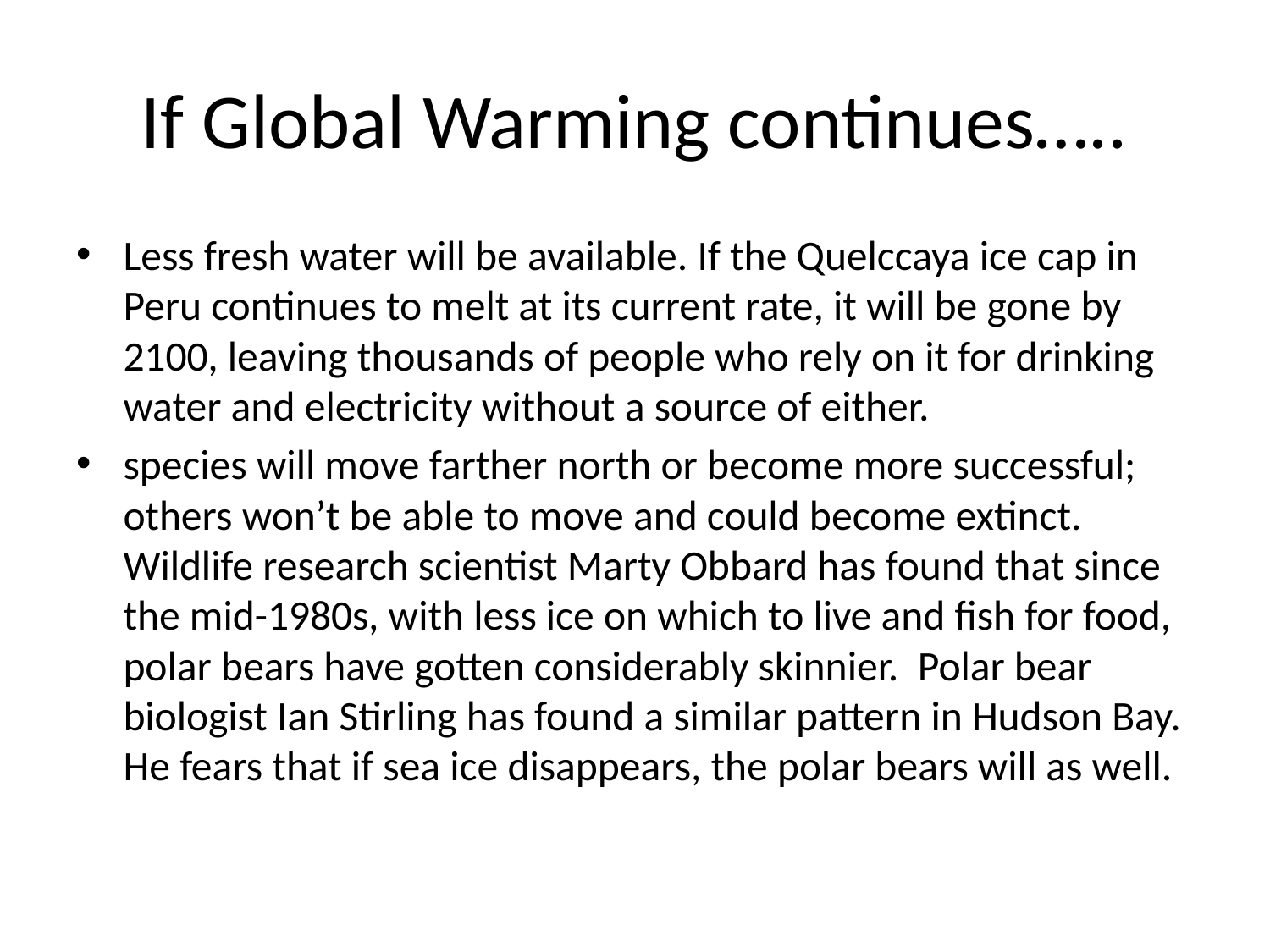

# If Global Warming continues…..
Less fresh water will be available. If the Quelccaya ice cap in Peru continues to melt at its current rate, it will be gone by 2100, leaving thousands of people who rely on it for drinking water and electricity without a source of either.
species will move farther north or become more successful; others won’t be able to move and could become extinct. Wildlife research scientist Marty Obbard has found that since the mid-1980s, with less ice on which to live and fish for food, polar bears have gotten considerably skinnier.  Polar bear biologist Ian Stirling has found a similar pattern in Hudson Bay.  He fears that if sea ice disappears, the polar bears will as well.